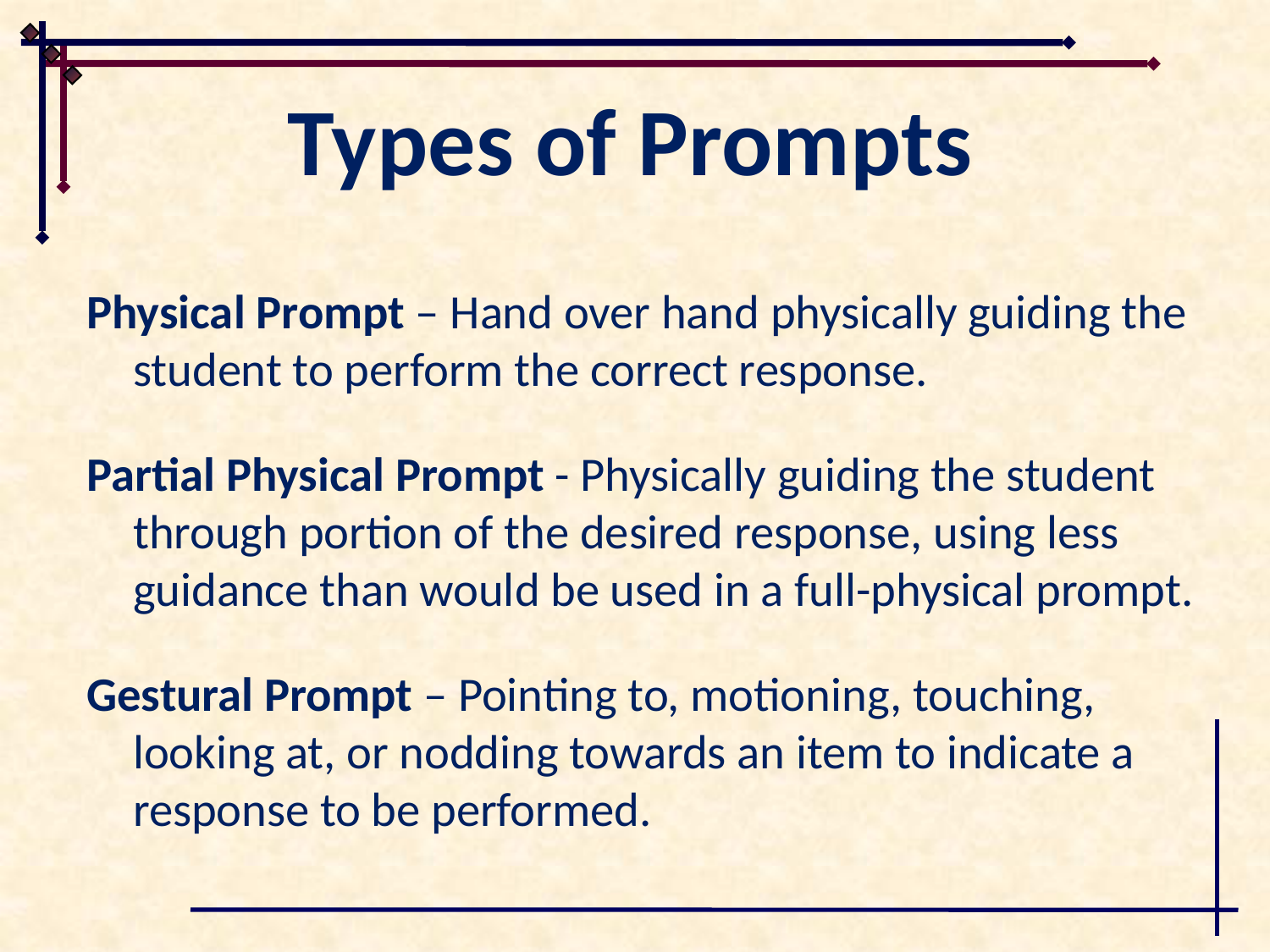

# Types of Prompts
Physical Prompt – Hand over hand physically guiding the student to perform the correct response.

Partial Physical Prompt - Physically guiding the student through portion of the desired response, using less guidance than would be used in a full-physical prompt.

Gestural Prompt – Pointing to, motioning, touching, looking at, or nodding towards an item to indicate a response to be performed.